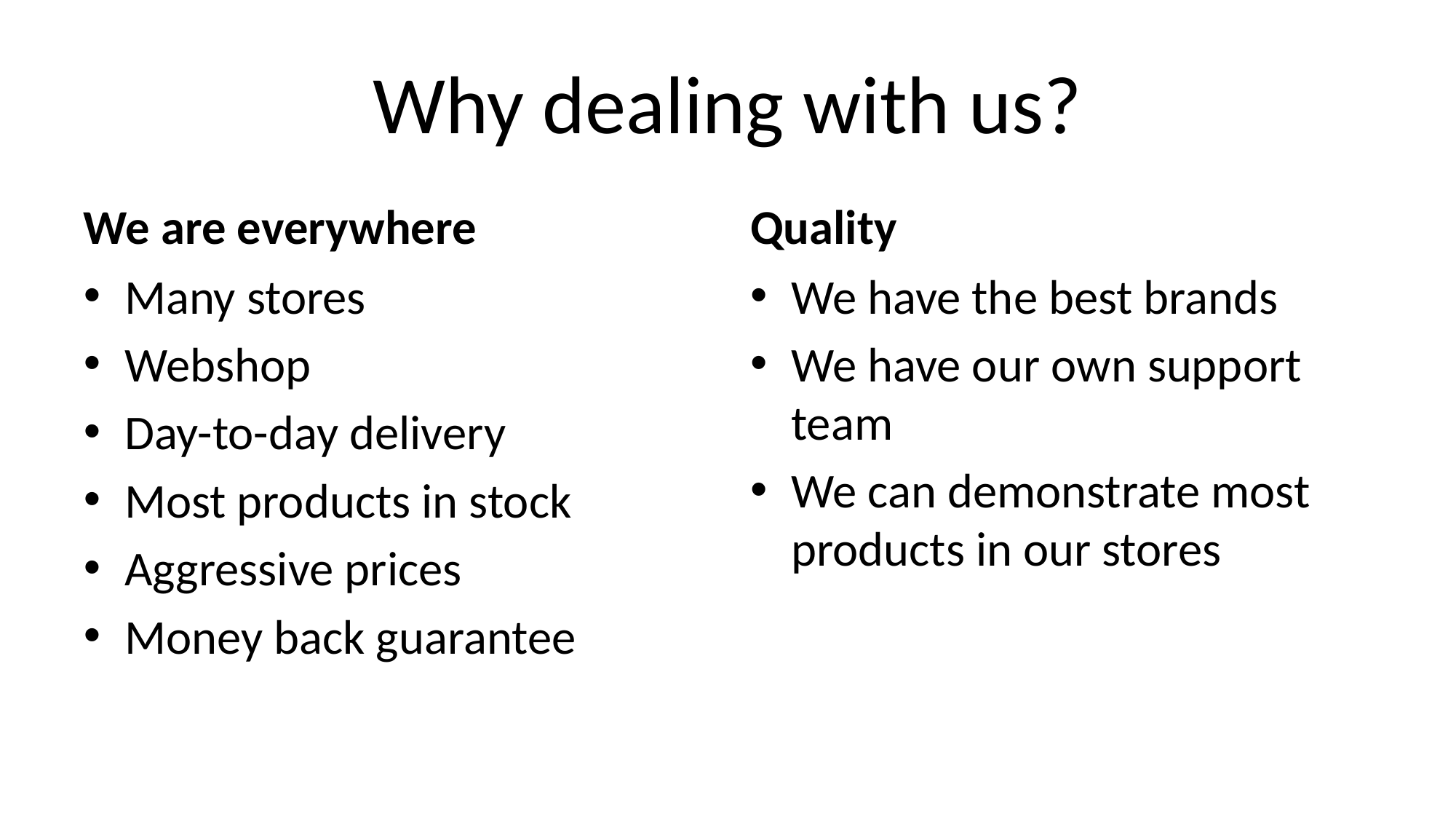

# Why dealing with us?
We are everywhere
Quality
Many stores
Webshop
Day-to-day delivery
Most products in stock
Aggressive prices
Money back guarantee

We have the best brands
We have our own support team
We can demonstrate most products in our stores